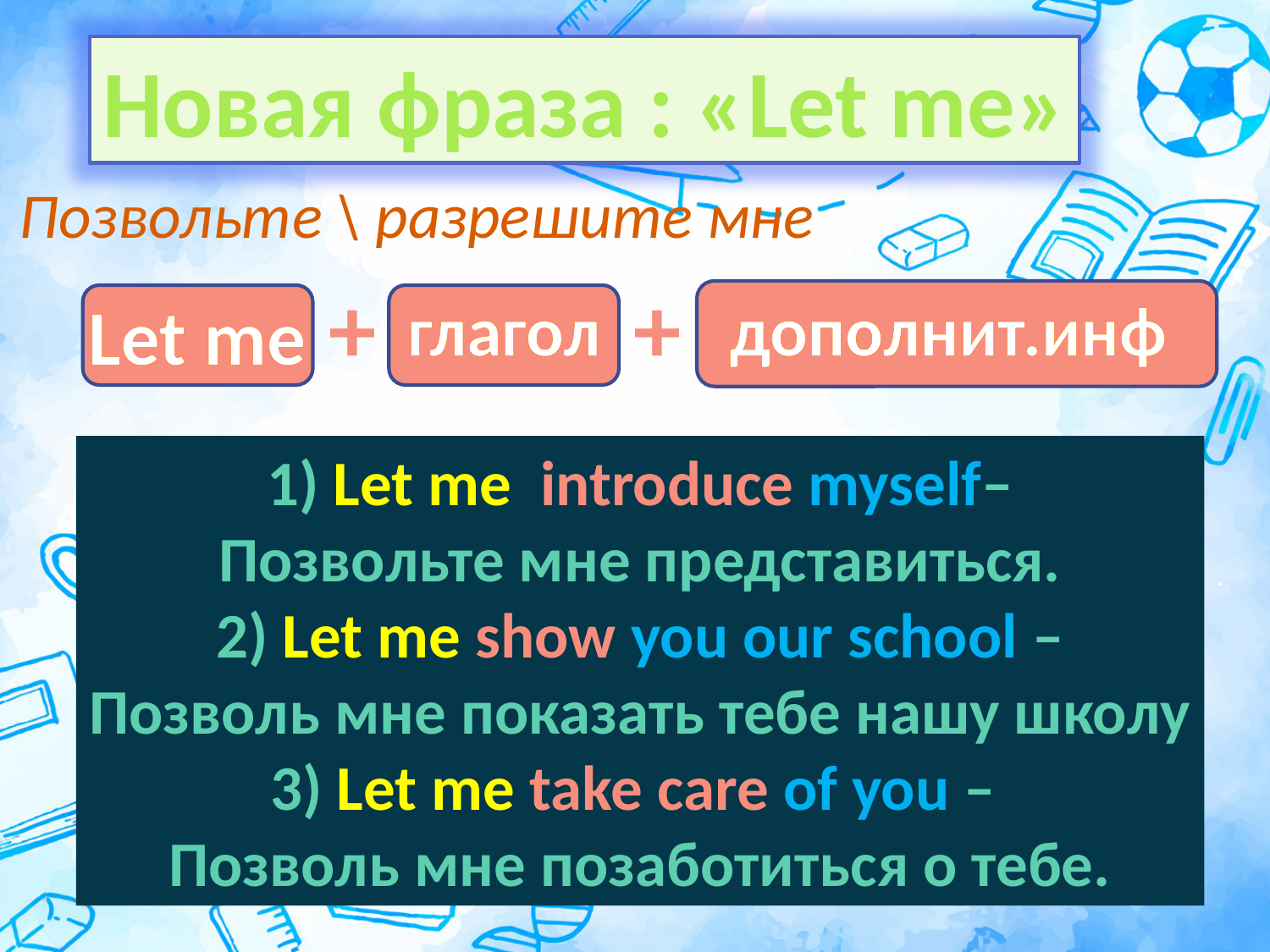

Новая фраза : «Let me»
Позвольте \ разрешите мне
+
+
глагол
дополнит.инф

Let me

1) Let me  introduce myself–
Позвольте мне представиться.
2) Let me show you our school –
Позволь мне показать тебе нашу школу
3) Let me take care of you –
Позволь мне позаботиться о тебе.